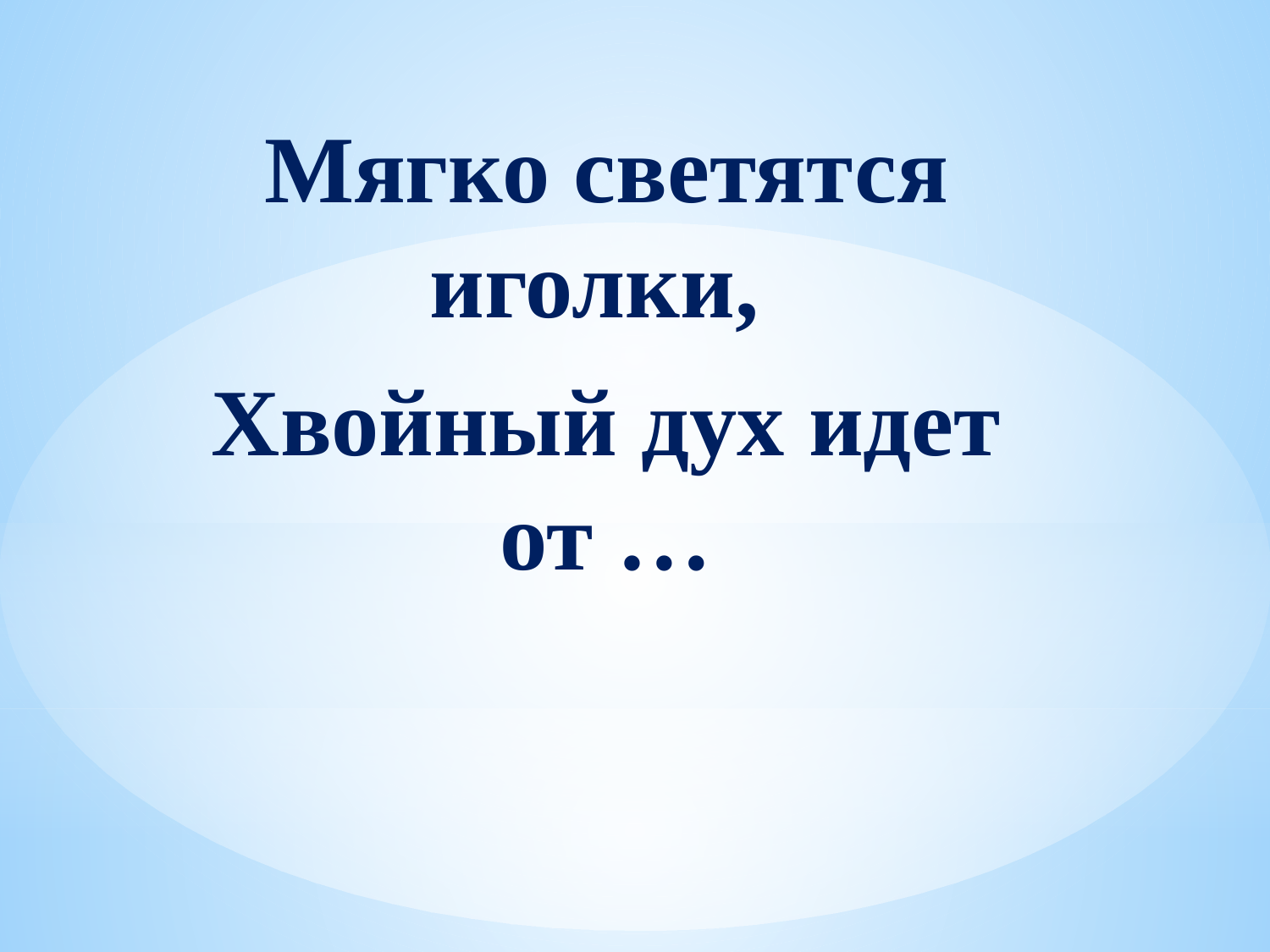

Мягко светятся иголки,
Хвойный дух идет от …